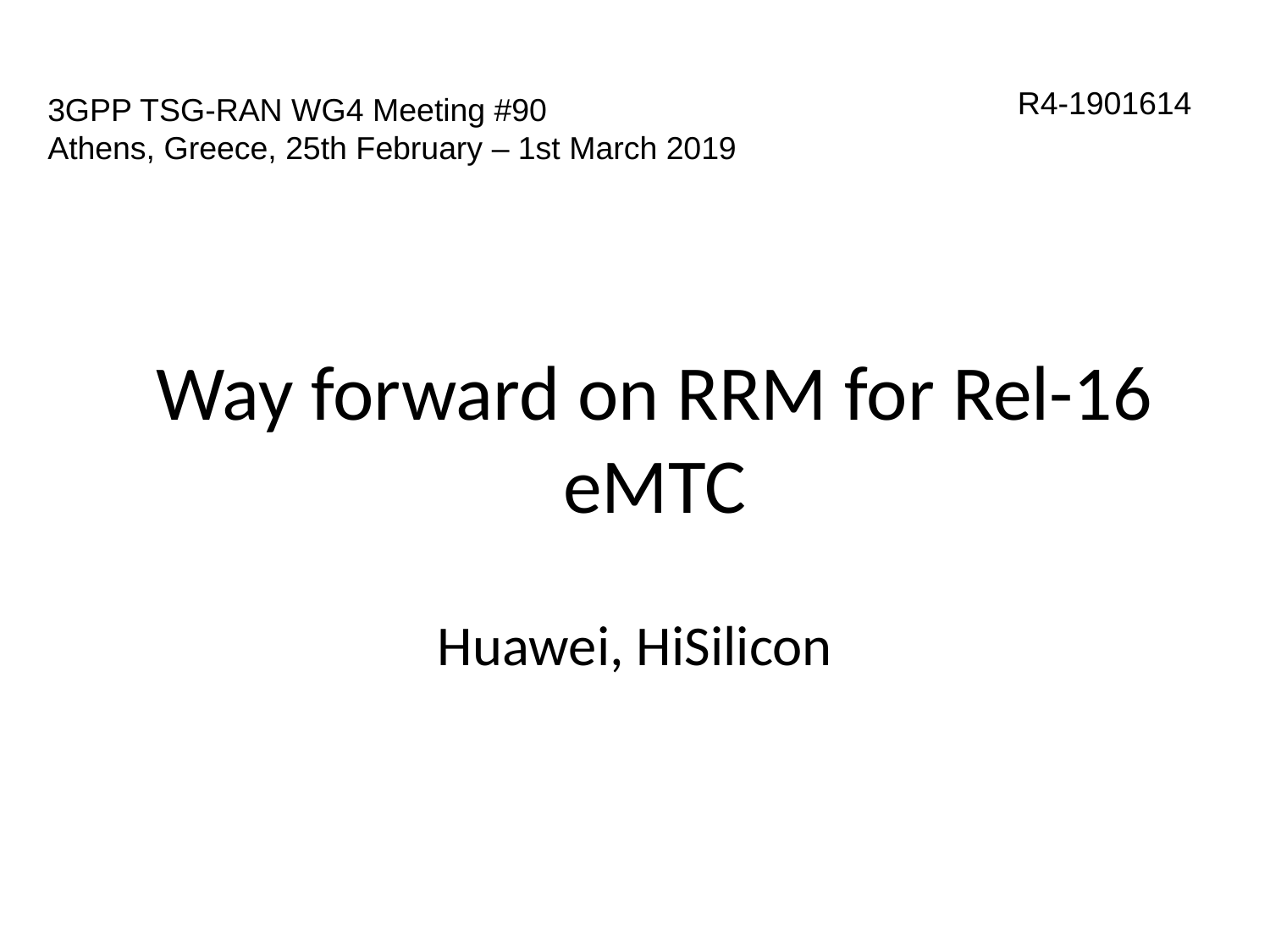

# 3GPP TSG-RAN WG4 Meeting #90 Athens, Greece, 25th February – 1st March 2019
R4-1901614
Way forward on RRM for Rel-16 eMTC
Huawei, HiSilicon